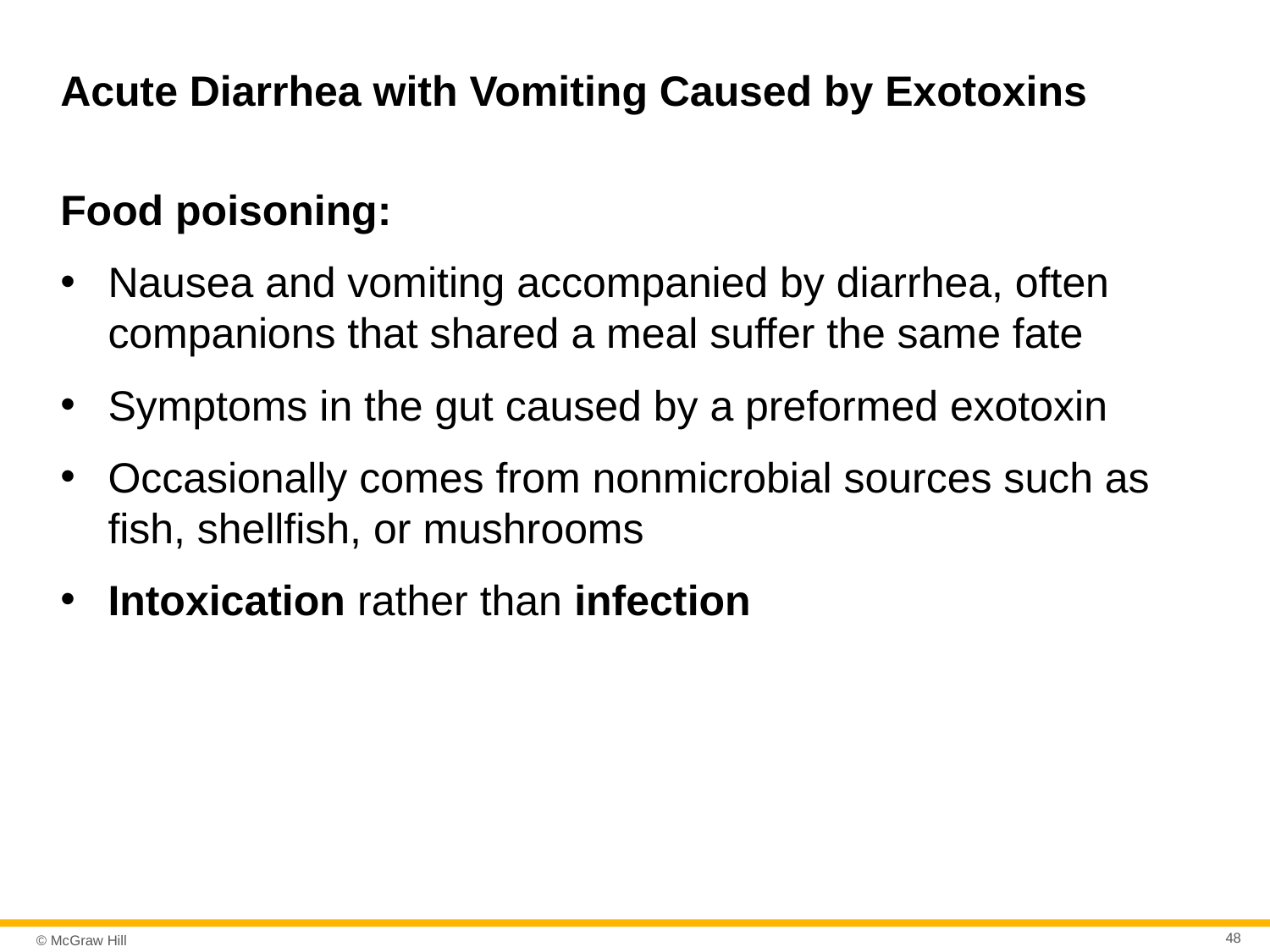

# Acute Diarrhea with Vomiting Caused by Exotoxins
Food poisoning:
Nausea and vomiting accompanied by diarrhea, often companions that shared a meal suffer the same fate
Symptoms in the gut caused by a preformed exotoxin
Occasionally comes from nonmicrobial sources such as fish, shellfish, or mushrooms
Intoxication rather than infection